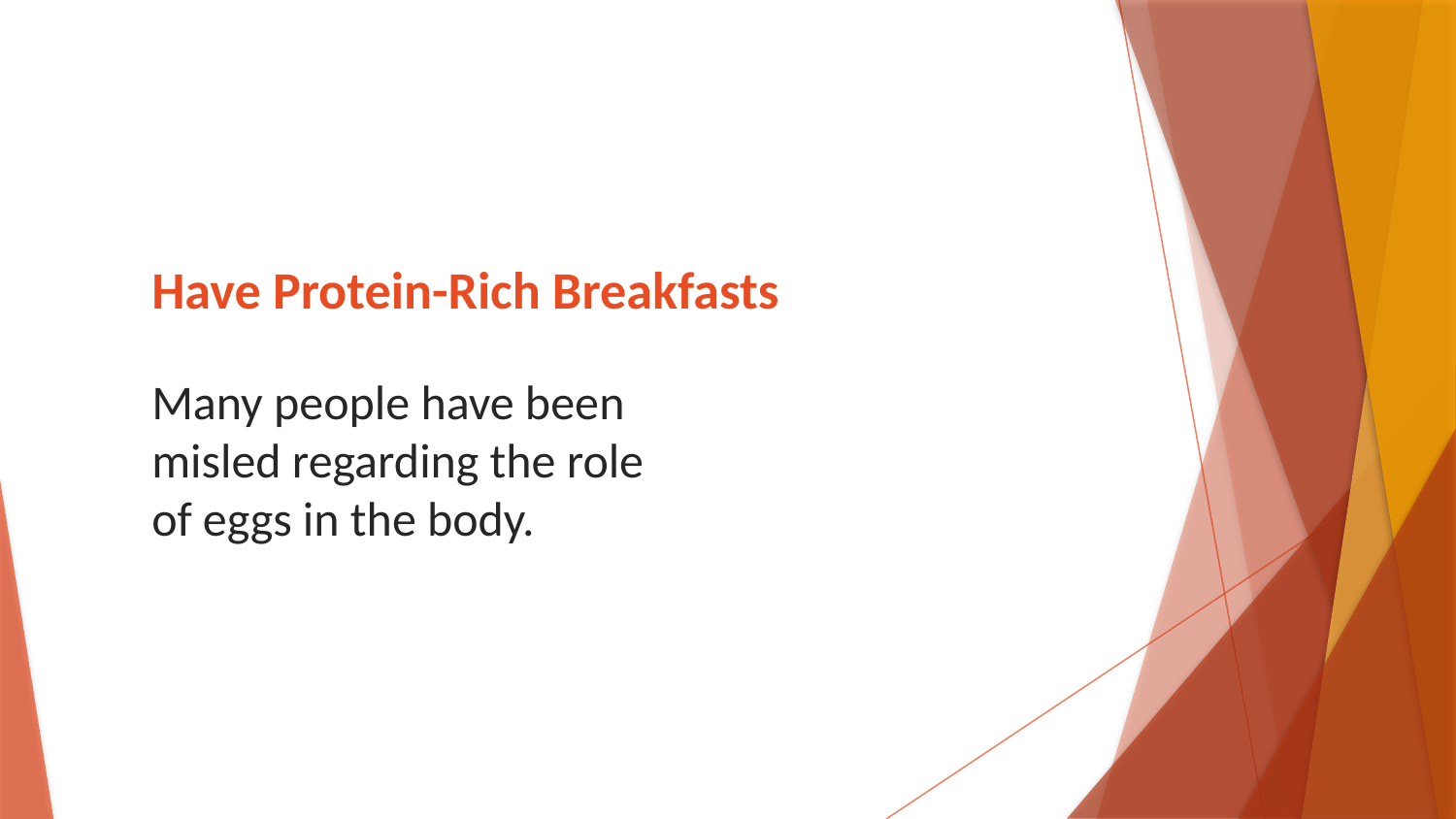

# Have Protein-Rich Breakfasts
Many people have been misled regarding the role of eggs in the body.